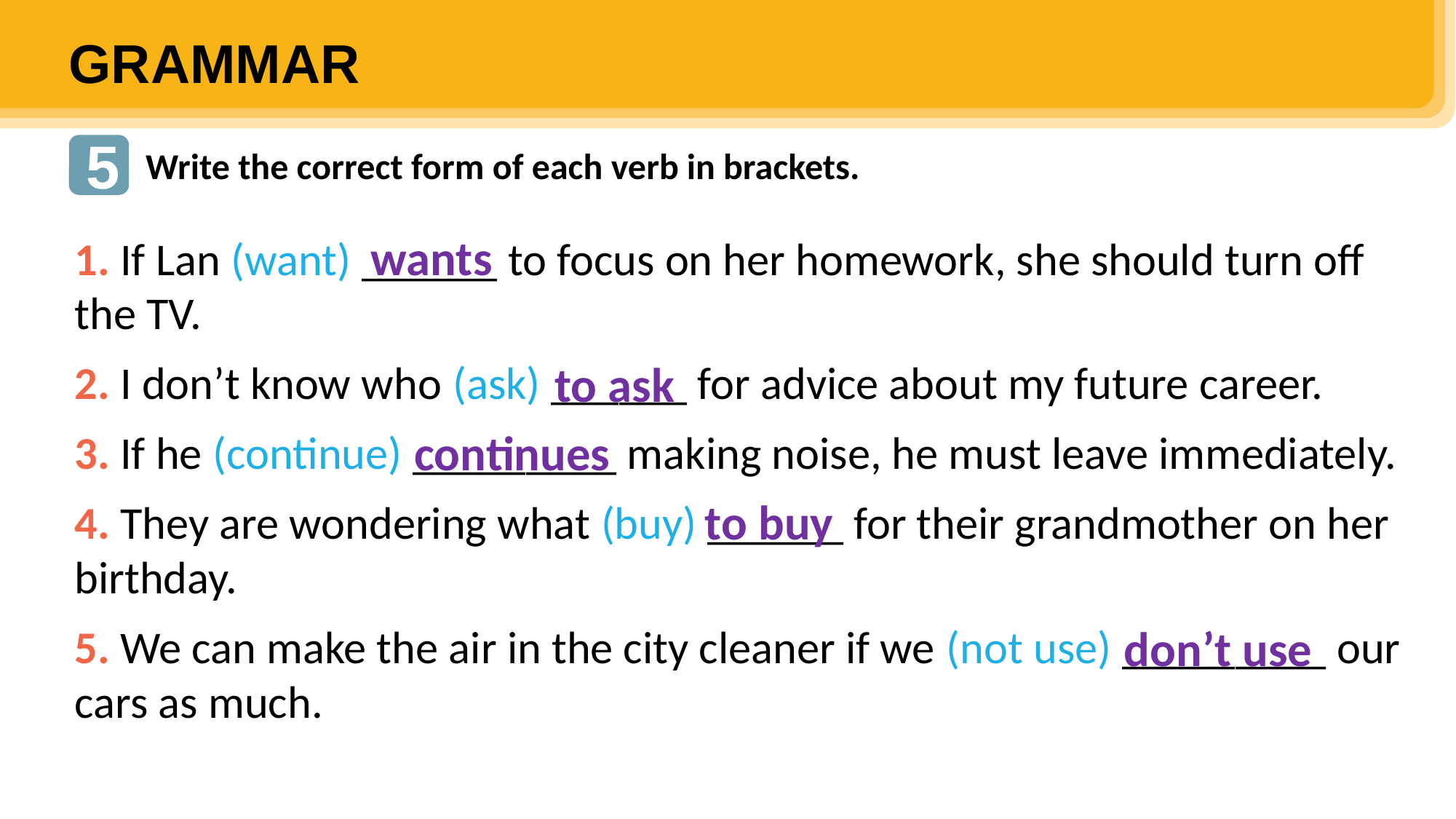

GRAMMAR
5

Write the correct form of each verb in brackets.
wants
1. If Lan (want) ______ to focus on her homework, she should turn off the TV.
2. I don’t know who (ask) ______ for advice about my future career.
3. If he (continue) _________ making noise, he must leave immediately.
4. They are wondering what (buy) ______ for their grandmother on her birthday.
5. We can make the air in the city cleaner if we (not use) _________ our cars as much.
to ask
continues
to buy
don’t use